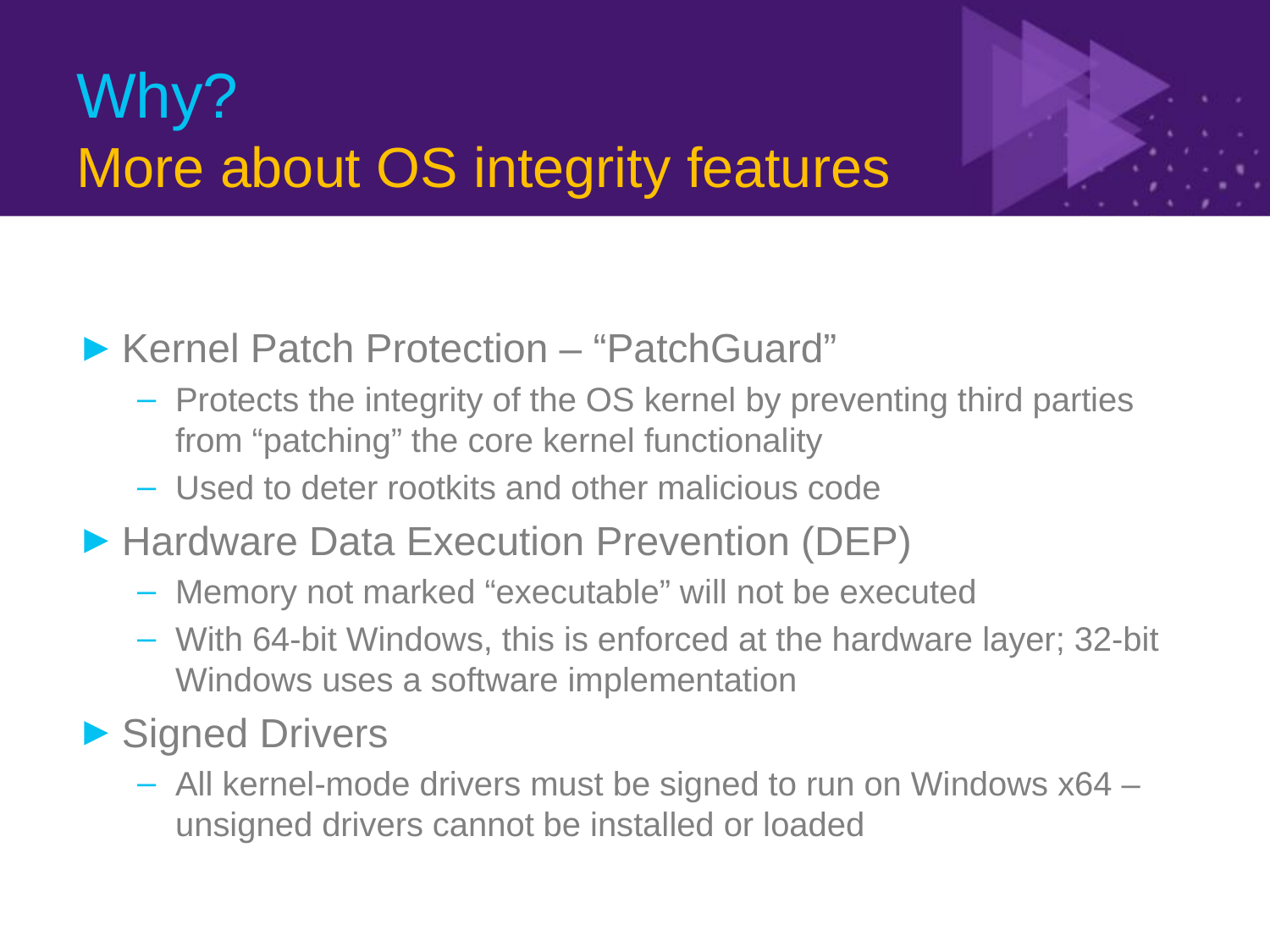

# Why? More about OS integrity features
Kernel Patch Protection – “PatchGuard”
Protects the integrity of the OS kernel by preventing third parties from “patching” the core kernel functionality
Used to deter rootkits and other malicious code
Hardware Data Execution Prevention (DEP)
Memory not marked “executable” will not be executed
With 64-bit Windows, this is enforced at the hardware layer; 32-bit Windows uses a software implementation
Signed Drivers
All kernel-mode drivers must be signed to run on Windows x64 – unsigned drivers cannot be installed or loaded